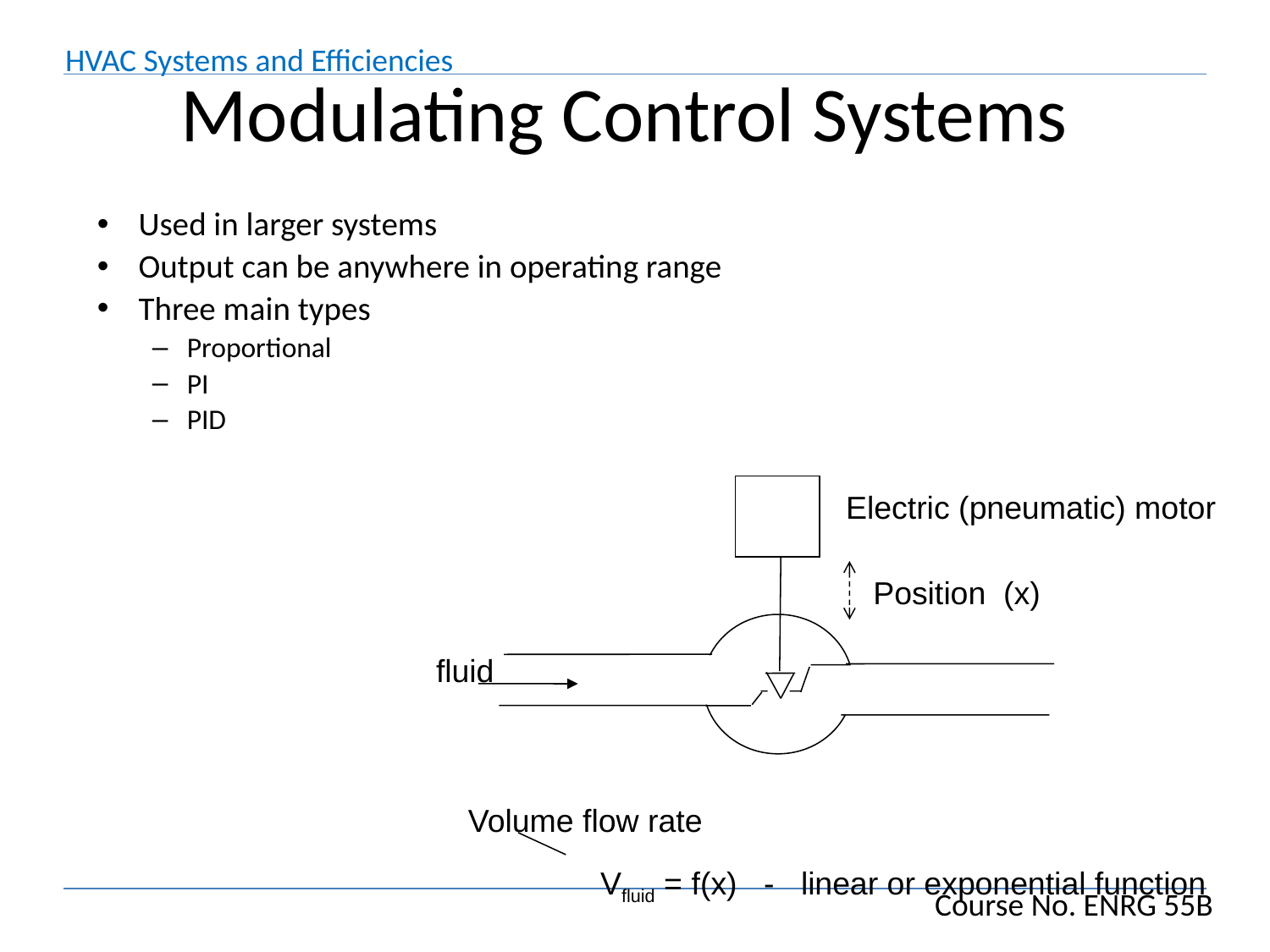

# Modulating Control Systems
Used in larger systems
Output can be anywhere in operating range
Three main types
Proportional
PI
PID

Electric (pneumatic) motor

Position  (x)

fluid

Volume flow rate

Vfluid = f(x)   -   linear or exponential function